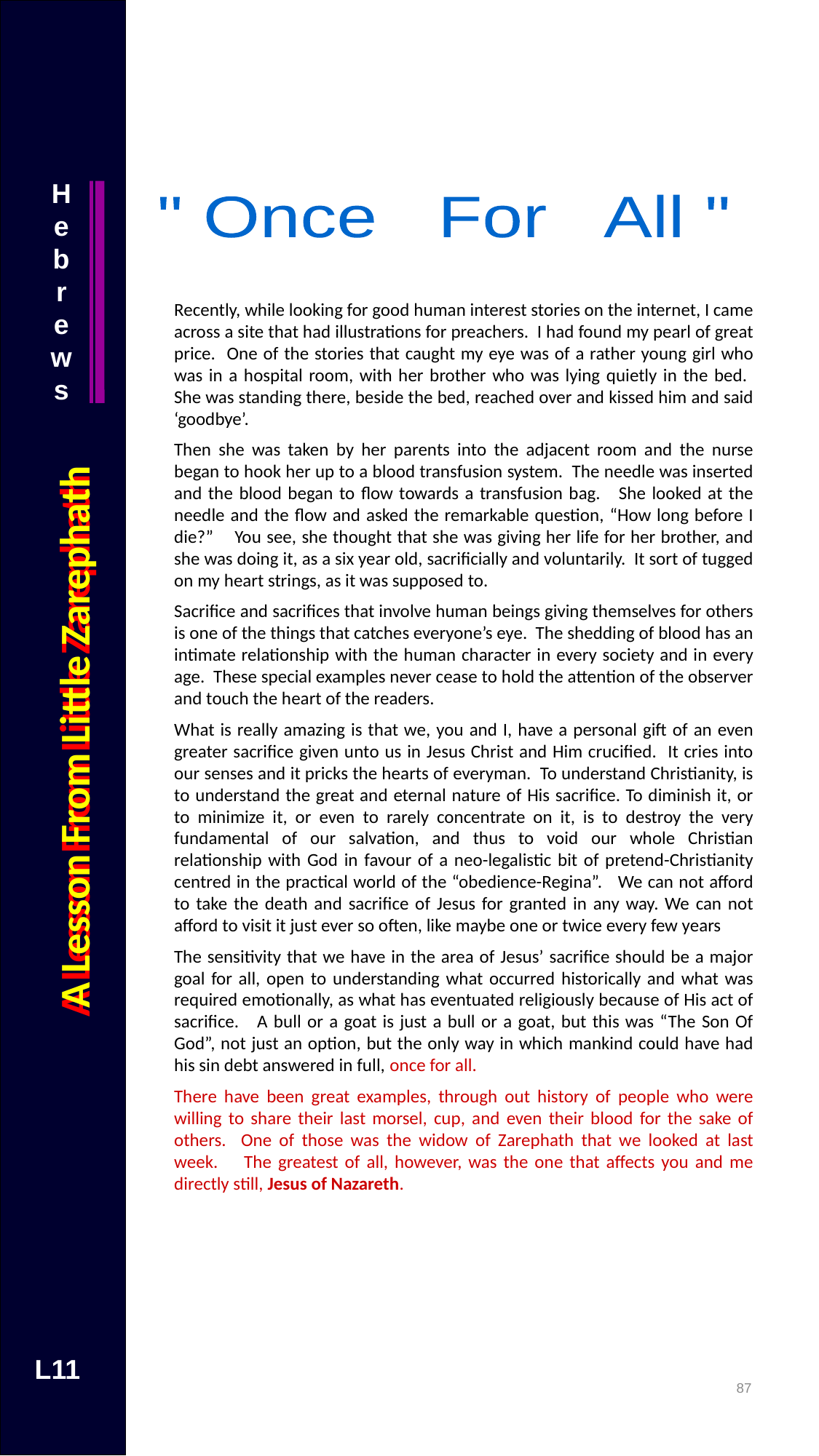

Hebrews

" Once   For   All "
Recently, while looking for good human interest stories on the internet, I came across a site that had illustrations for preachers.  I had found my pearl of great price.  One of the stories that caught my eye was of a rather young girl who was in a hospital room, with her brother who was lying quietly in the bed.  She was standing there, beside the bed, reached over and kissed him and said ‘goodbye’.
Then she was taken by her parents into the adjacent room and the nurse began to hook her up to a blood transfusion system.  The needle was inserted and the blood began to flow towards a transfusion bag.   She looked at the needle and the flow and asked the remarkable question, “How long before I die?”    You see, she thought that she was giving her life for her brother, and she was doing it, as a six year old, sacrificially and voluntarily.  It sort of tugged on my heart strings, as it was supposed to.
Sacrifice and sacrifices that involve human beings giving themselves for others is one of the things that catches everyone’s eye.  The shedding of blood has an intimate relationship with the human character in every society and in every age.  These special examples never cease to hold the attention of the observer and touch the heart of the readers.
What is really amazing is that we, you and I, have a personal gift of an even greater sacrifice given unto us in Jesus Christ and Him crucified.  It cries into our senses and it pricks the hearts of everyman.  To understand Christianity, is to understand the great and eternal nature of His sacrifice. To diminish it, or to minimize it, or even to rarely concentrate on it, is to destroy the very fundamental of our salvation, and thus to void our whole Christian relationship with God in favour of a neo-legalistic bit of pretend-Christianity centred in the practical world of the “obedience-Regina”.   We can not afford to take the death and sacrifice of Jesus for granted in any way. We can not afford to visit it just ever so often, like maybe one or twice every few years
The sensitivity that we have in the area of Jesus’ sacrifice should be a major goal for all, open to understanding what occurred historically and what was required emotionally, as what has eventuated religiously because of His act of sacrifice.   A bull or a goat is just a bull or a goat, but this was “The Son Of God”, not just an option, but the only way in which mankind could have had his sin debt answered in full, once for all.
There have been great examples, through out history of people who were willing to share their last morsel, cup, and even their blood for the sake of others.  One of those was the widow of Zarephath that we looked at last week.    The greatest of all, however, was the one that affects you and me directly still, Jesus of Nazareth.
A Lesson From Little Zarephath
A Lesson From Little Zarephath
L11
87